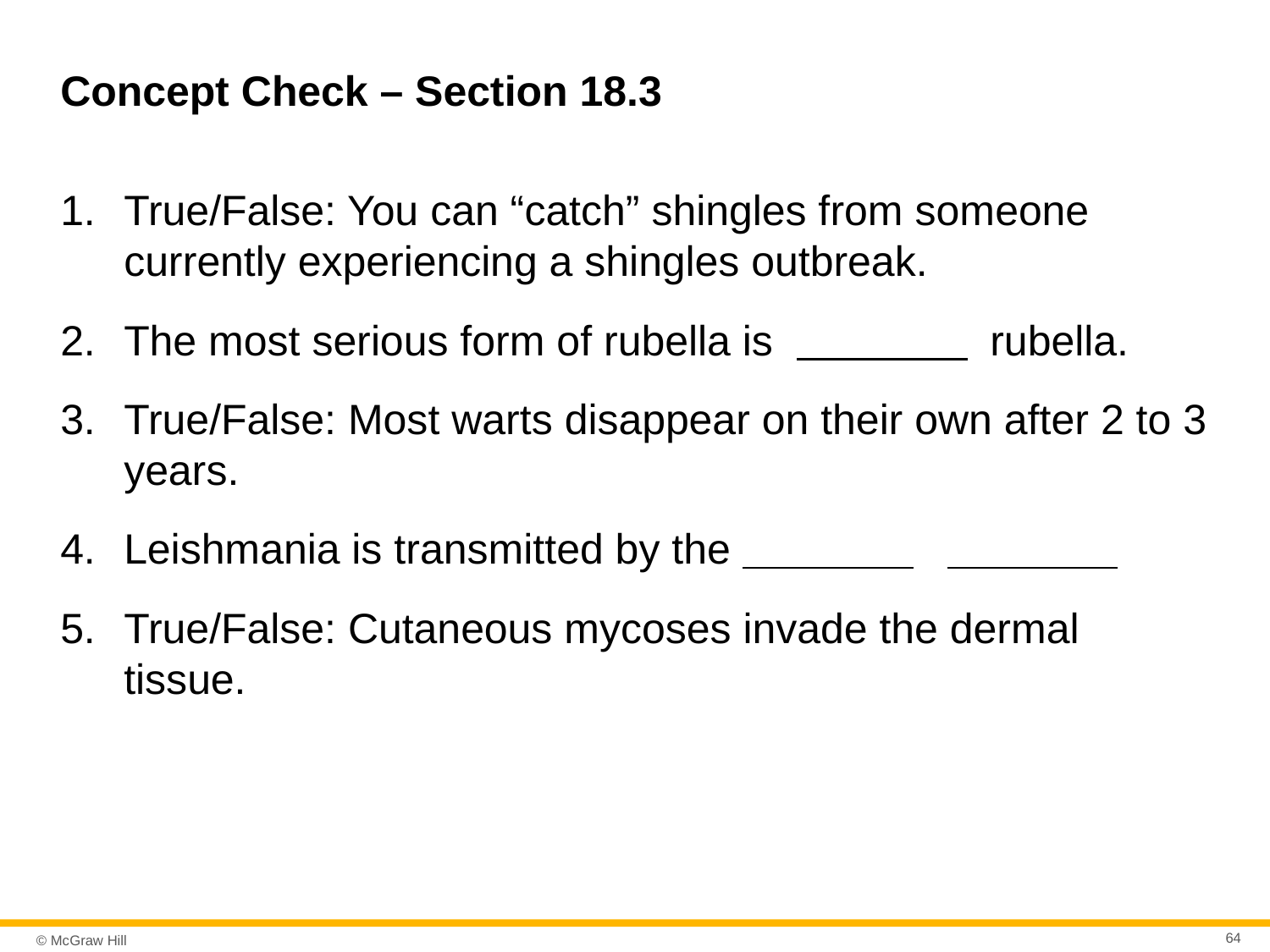

# Concept Check – Section 18.3
True/False: You can “catch” shingles from someone currently experiencing a shingles outbreak.
The most serious form of rubella is  Blank  rubella.
True/False: Most warts disappear on their own after 2 to 3 years.
Leishmania is transmitted by the Blank   Blank
True/False: Cutaneous mycoses invade the dermal tissue.